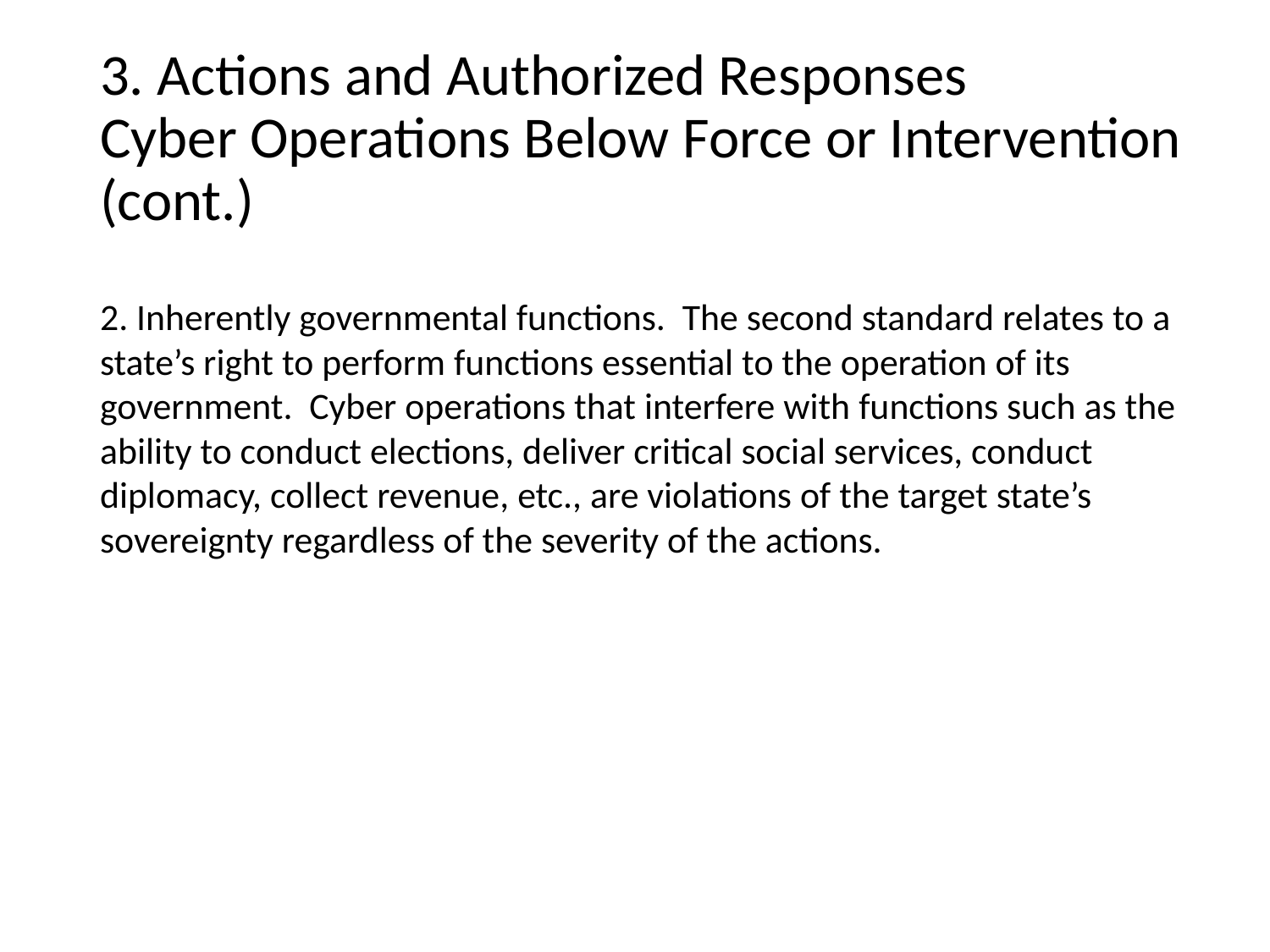

# 3. Actions and Authorized Responses Cyber Operations Below Force or Intervention (cont.)
2. Inherently governmental functions.  The second standard relates to a state’s right to perform functions essential to the operation of its government.  Cyber operations that interfere with functions such as the ability to conduct elections, deliver critical social services, conduct diplomacy, collect revenue, etc., are violations of the target state’s sovereignty regardless of the severity of the actions.